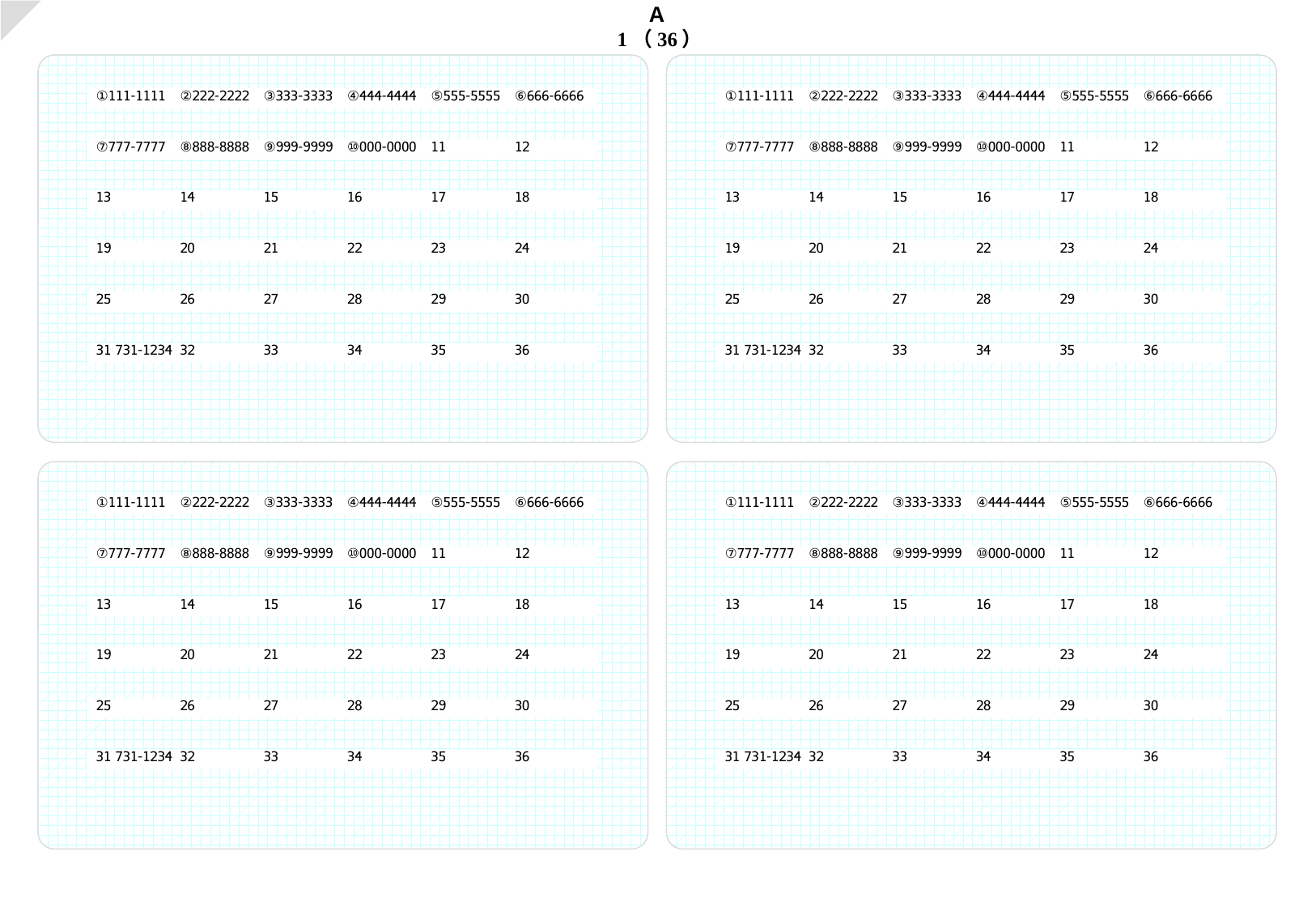

Ａ1（36）

| ①111-1111 | ②222-2222 | ③333-3333 | ④444-4444 | ⑤555-5555 | ⑥666-6666 |
| --- | --- | --- | --- | --- | --- |
| ⑦777-7777 | ⑧888-8888 | ⑨999-9999 | ⑩000-0000 | 11 | 12 |
| 13 | 14 | 15 | 16 | 17 | 18 |
| 19 | 20 | 21 | 22 | 23 | 24 |
| 25 | 26 | 27 | 28 | 29 | 30 |
| 31 731-1234 | 32 | 33 | 34 | 35 | 36 |
| ①111-1111 | ②222-2222 | ③333-3333 | ④444-4444 | ⑤555-5555 | ⑥666-6666 |
| --- | --- | --- | --- | --- | --- |
| ⑦777-7777 | ⑧888-8888 | ⑨999-9999 | ⑩000-0000 | 11 | 12 |
| 13 | 14 | 15 | 16 | 17 | 18 |
| 19 | 20 | 21 | 22 | 23 | 24 |
| 25 | 26 | 27 | 28 | 29 | 30 |
| 31 731-1234 | 32 | 33 | 34 | 35 | 36 |

| ①111-1111 | ②222-2222 | ③333-3333 | ④444-4444 | ⑤555-5555 | ⑥666-6666 |
| --- | --- | --- | --- | --- | --- |
| ⑦777-7777 | ⑧888-8888 | ⑨999-9999 | ⑩000-0000 | 11 | 12 |
| 13 | 14 | 15 | 16 | 17 | 18 |
| 19 | 20 | 21 | 22 | 23 | 24 |
| 25 | 26 | 27 | 28 | 29 | 30 |
| 31 731-1234 | 32 | 33 | 34 | 35 | 36 |
| ①111-1111 | ②222-2222 | ③333-3333 | ④444-4444 | ⑤555-5555 | ⑥666-6666 |
| --- | --- | --- | --- | --- | --- |
| ⑦777-7777 | ⑧888-8888 | ⑨999-9999 | ⑩000-0000 | 11 | 12 |
| 13 | 14 | 15 | 16 | 17 | 18 |
| 19 | 20 | 21 | 22 | 23 | 24 |
| 25 | 26 | 27 | 28 | 29 | 30 |
| 31 731-1234 | 32 | 33 | 34 | 35 | 36 |